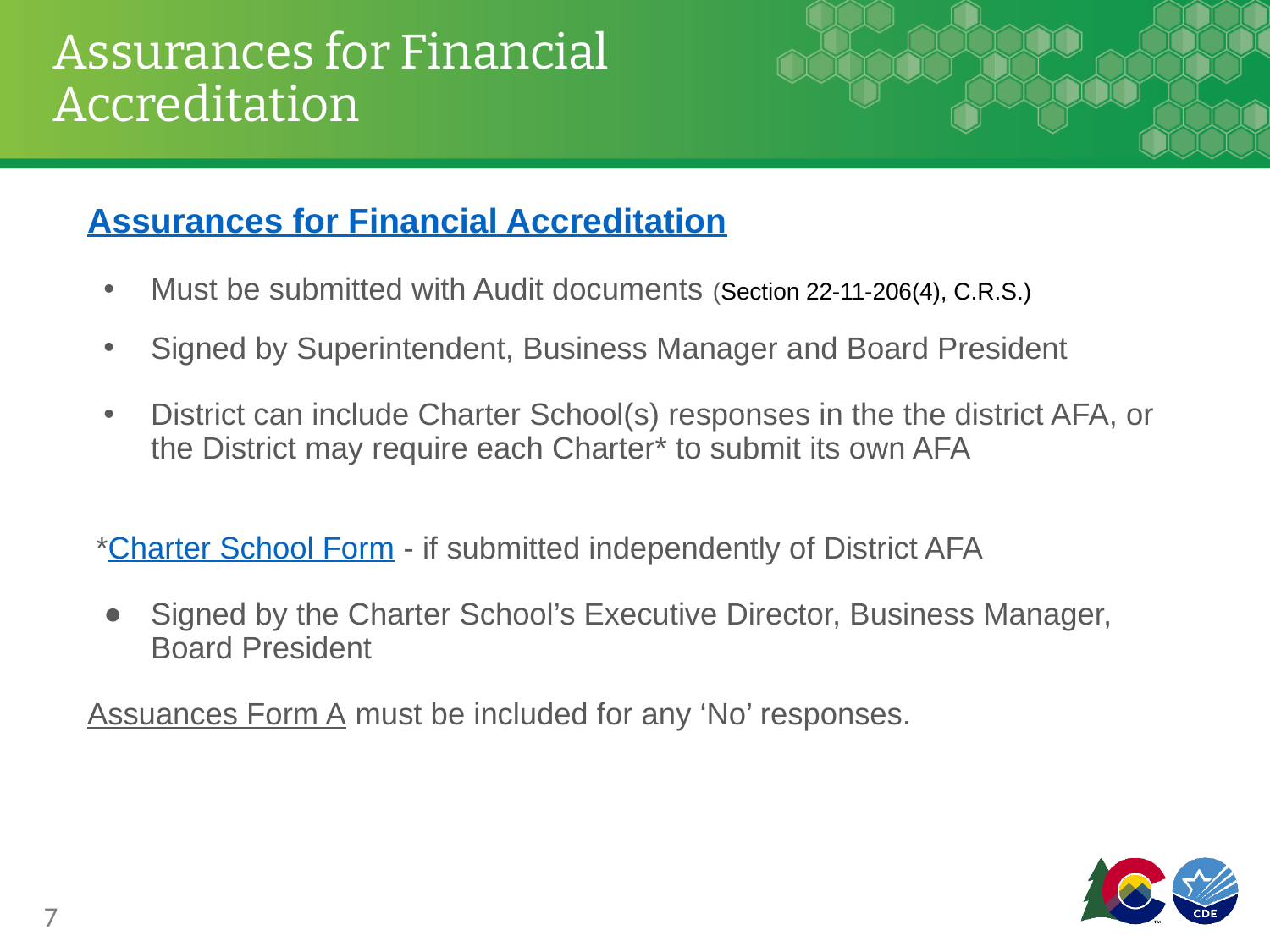

# Assurances for Financial Accreditation
Assurances for Financial Accreditation

Must be submitted with Audit documents (Section 22‑11‑206(4), C.R.S.)

Signed by Superintendent, Business Manager and Board President

District can include Charter School(s) responses in the the district AFA, or  the District may require each Charter* to submit its own AFA

 *Charter School Form - if submitted independently of District AFA

Signed by the Charter School’s Executive Director, Business Manager, Board President

Assuances Form A must be included for any ‘No’ responses.

7